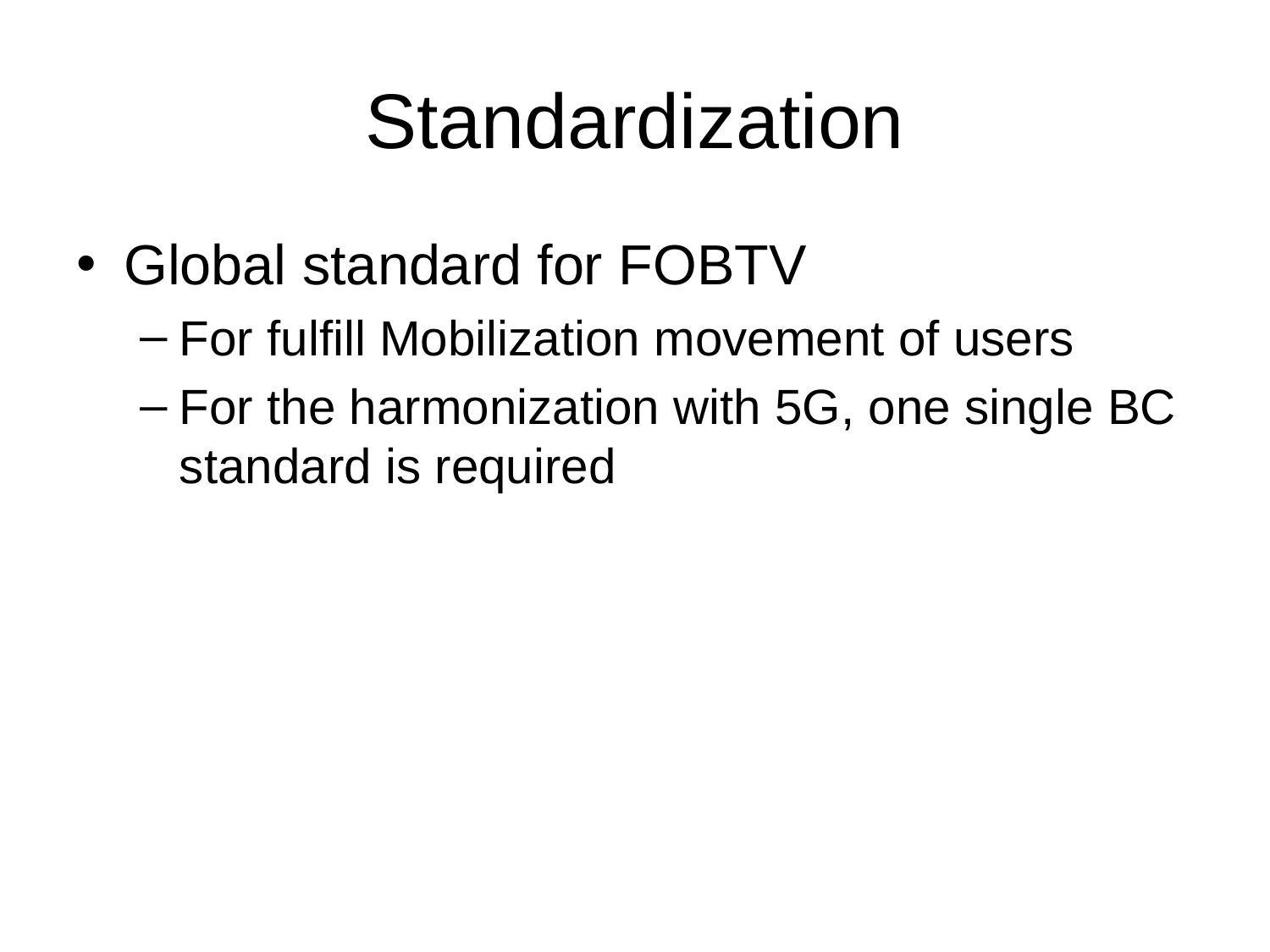

# Standardization
Global standard for FOBTV
For fulfill Mobilization movement of users
For the harmonization with 5G, one single BC standard is required